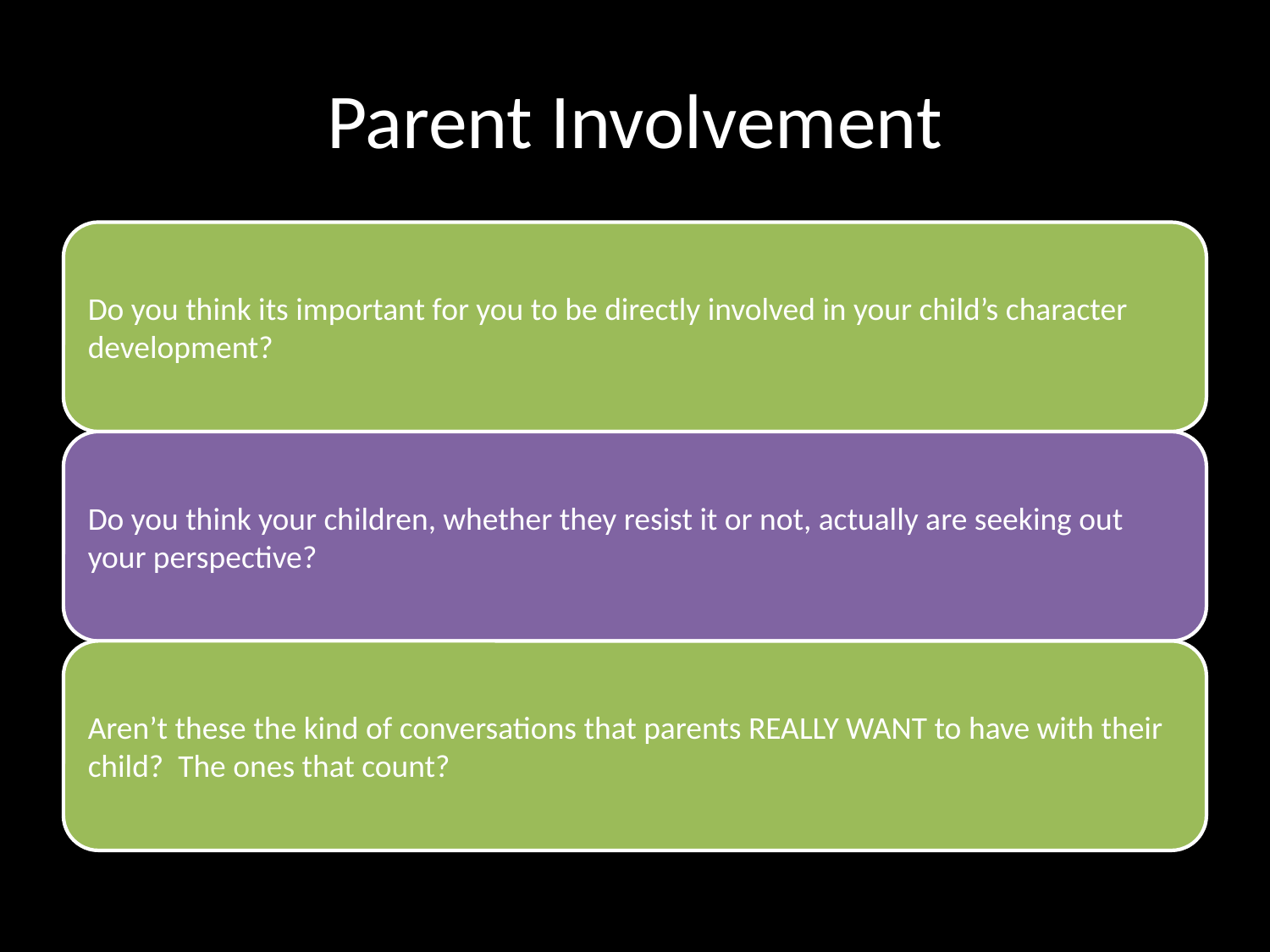

# Parent Involvement
Do you think its important for you to be directly involved in your child’s character development?
Do you think your children, whether they resist it or not, actually are seeking out your perspective?
Aren’t these the kind of conversations that parents REALLY WANT to have with their child?  The ones that count?